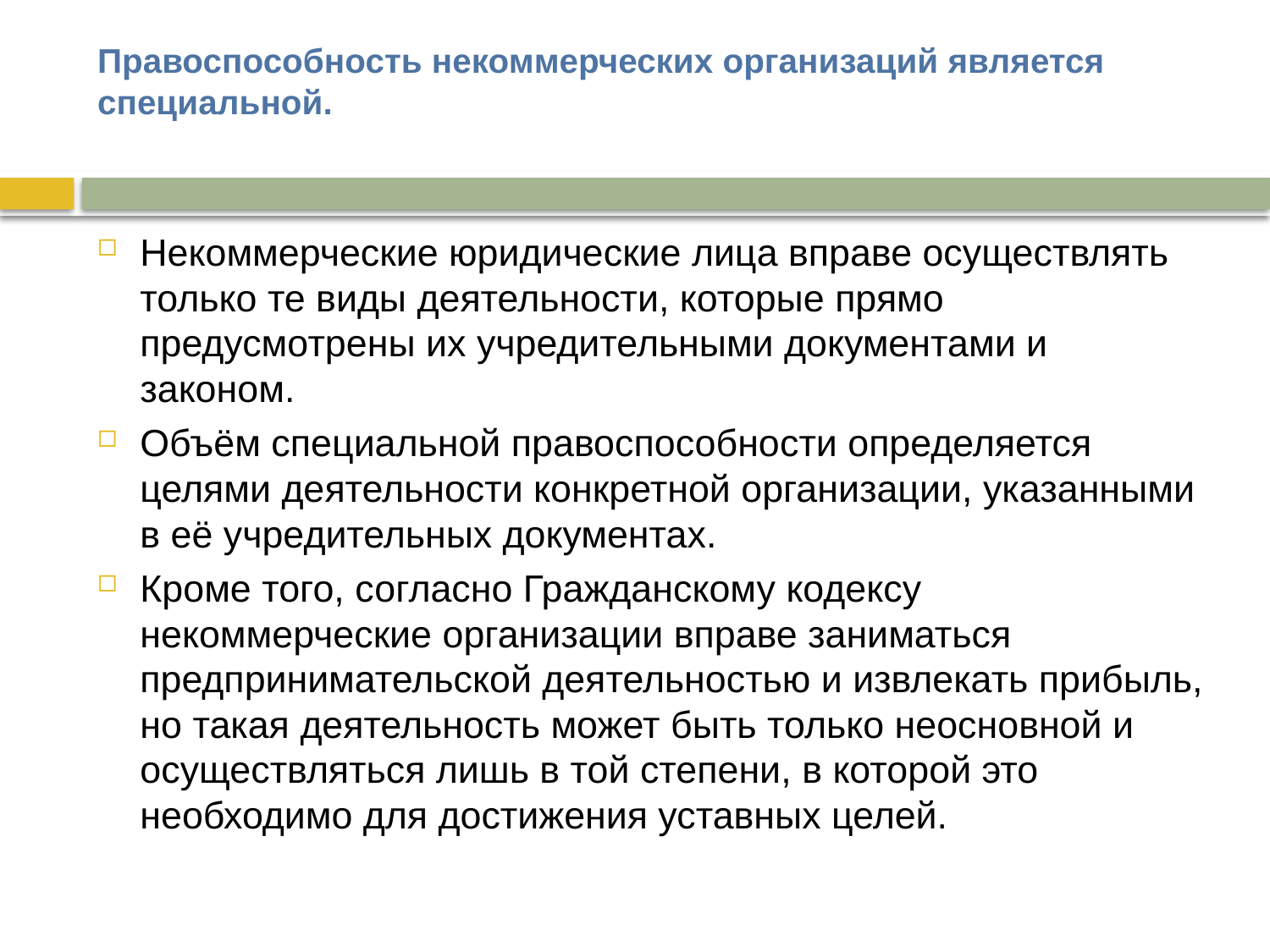

# Правоспособность некоммерческих организаций является специальной.
Некоммерческие юридические лица вправе осуществлять только те виды деятельности, которые прямо предусмотрены их учредительными документами и законом.
Объём специальной правоспособности определяется целями деятельности конкретной организации, указанными в её учредительных документах.
Кроме того, согласно Гражданскому кодексу некоммерческие организации вправе заниматься предпринимательской деятельностью и извлекать прибыль, но такая деятельность может быть только неосновной и осуществляться лишь в той степени, в которой это необходимо для достижения уставных целей.